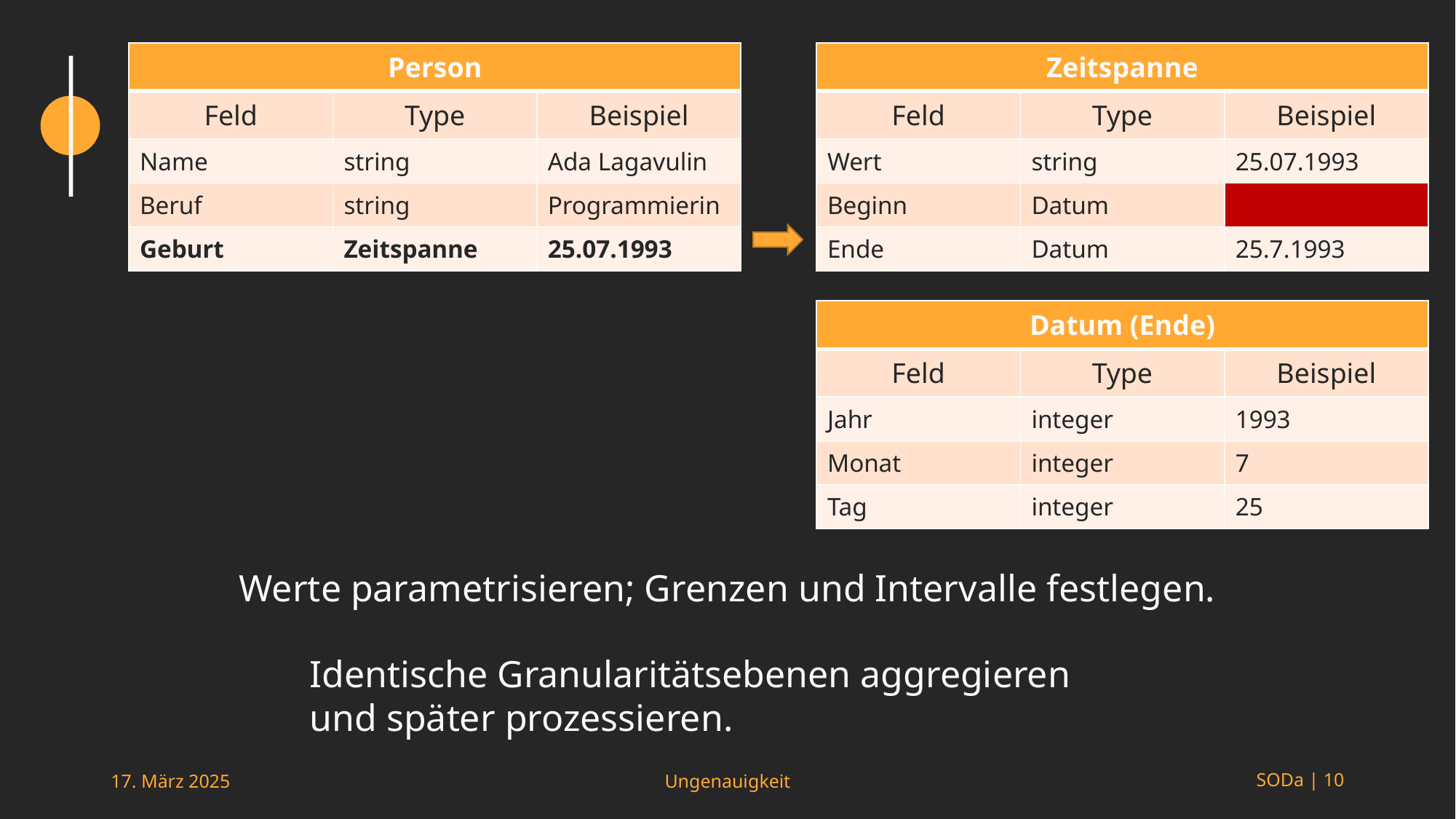

| Person |  |  |
| --- | --- | --- |
| Feld | Type | Beispiel |
| Name | string | Ada Lagavulin |
| Beruf | string | Programmierin |
| Geburt | Zeitspanne | 25.07.1993 |
| Zeitspanne |  |  |
| --- | --- | --- |
| Feld | Type | Beispiel |
| Wert | string | 25.07.1993 |
| Beginn | Datum |  |
| Ende | Datum | 25.7.1993 |

| Datum (Ende) |  |  |
| --- | --- | --- |
| Feld | Type | Beispiel |
| Jahr | integer | 1993 |
| Monat | integer | 7 |
| Tag | integer | 25 |
Werte parametrisieren; Grenzen und Intervalle festlegen.
Identische Granularitätsebenen aggregieren und später prozessieren.

17. März 2025
Ungenauigkeit
SODa | 10